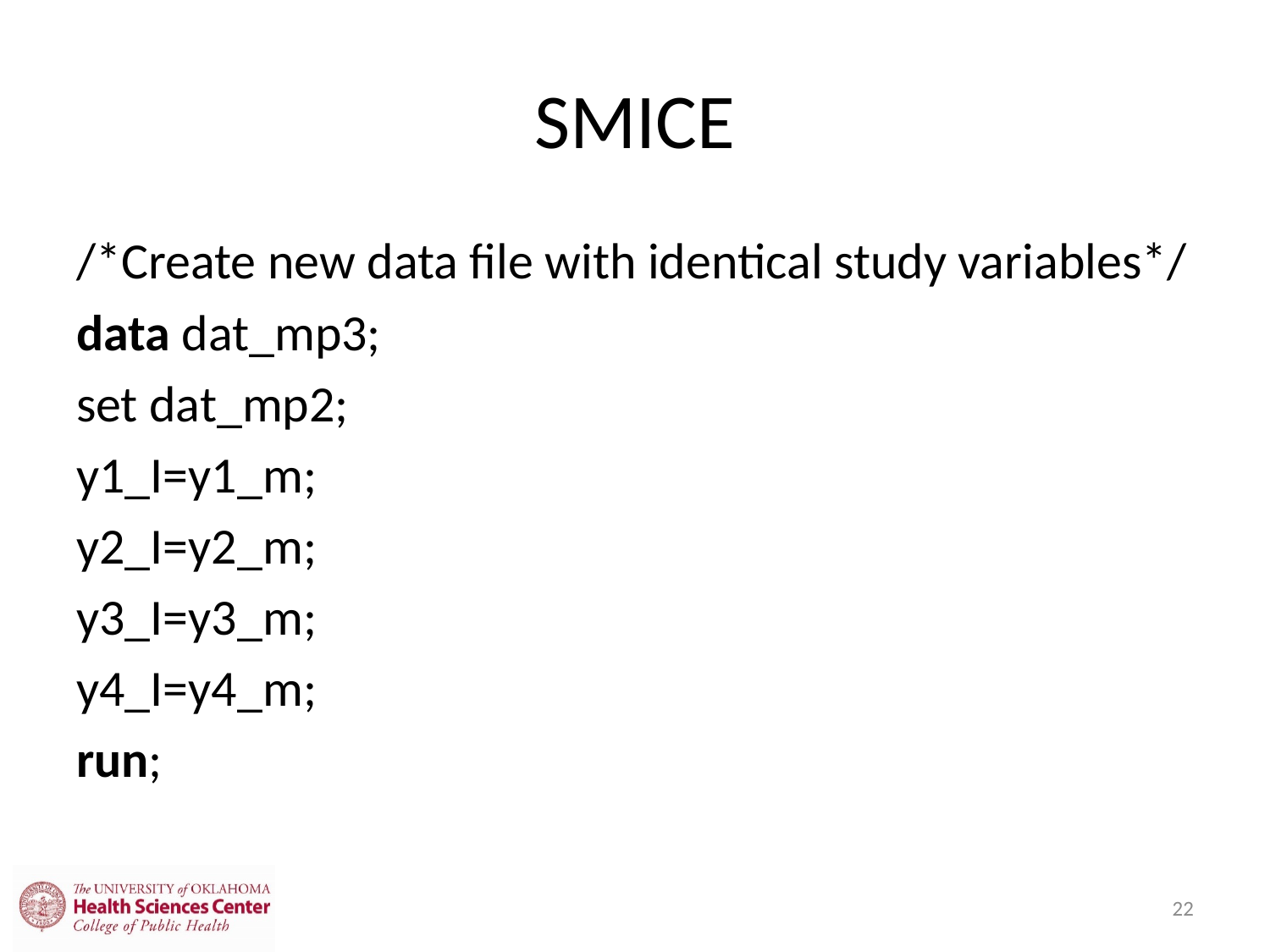

# SMICE
/*Create new data file with identical study variables*/
data dat_mp3;
set dat_mp2;
y1_I=y1_m;
y2_I=y2_m;
y3_I=y3_m;
y4_I=y4_m;
run;
22